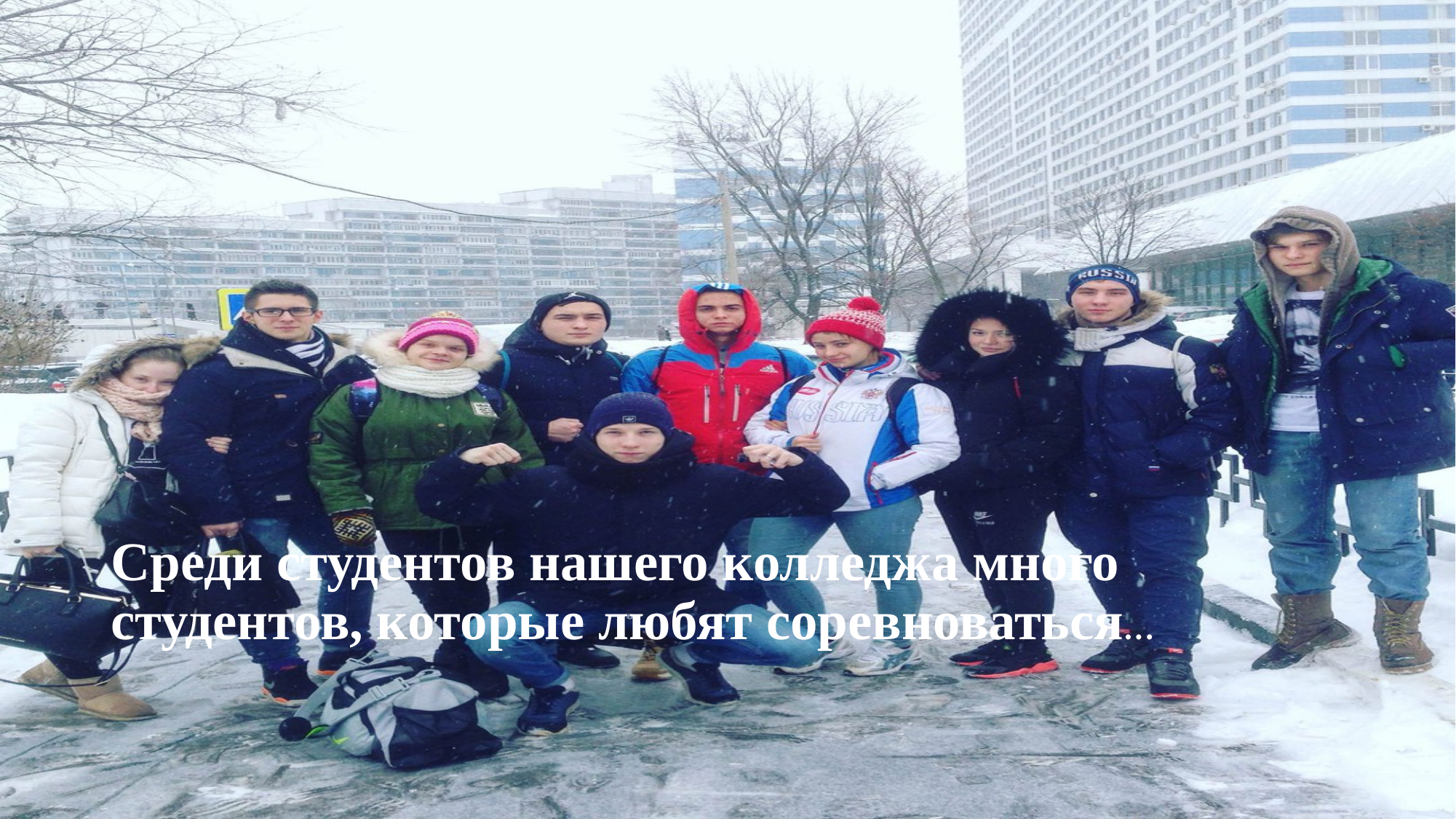

Среди студентов нашего колледжа много студентов, которые любят соревноваться…